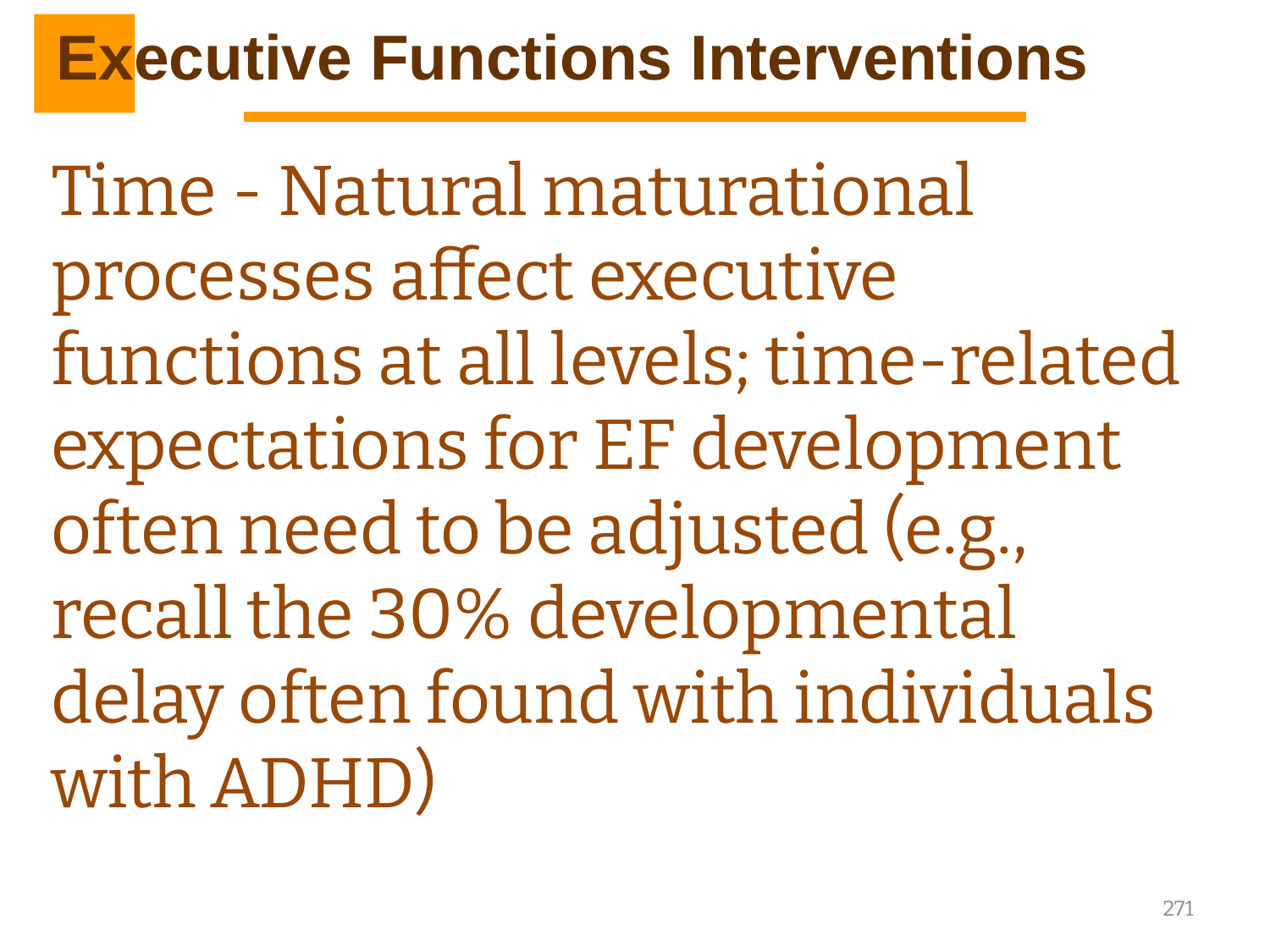

Executive Functions Interventions

Time - Natural maturational   processes affect executive functions at all levels; time-related expectations for EF development often need to be adjusted (e.g., recall the 30% developmental delay often found with individuals with ADHD)
271